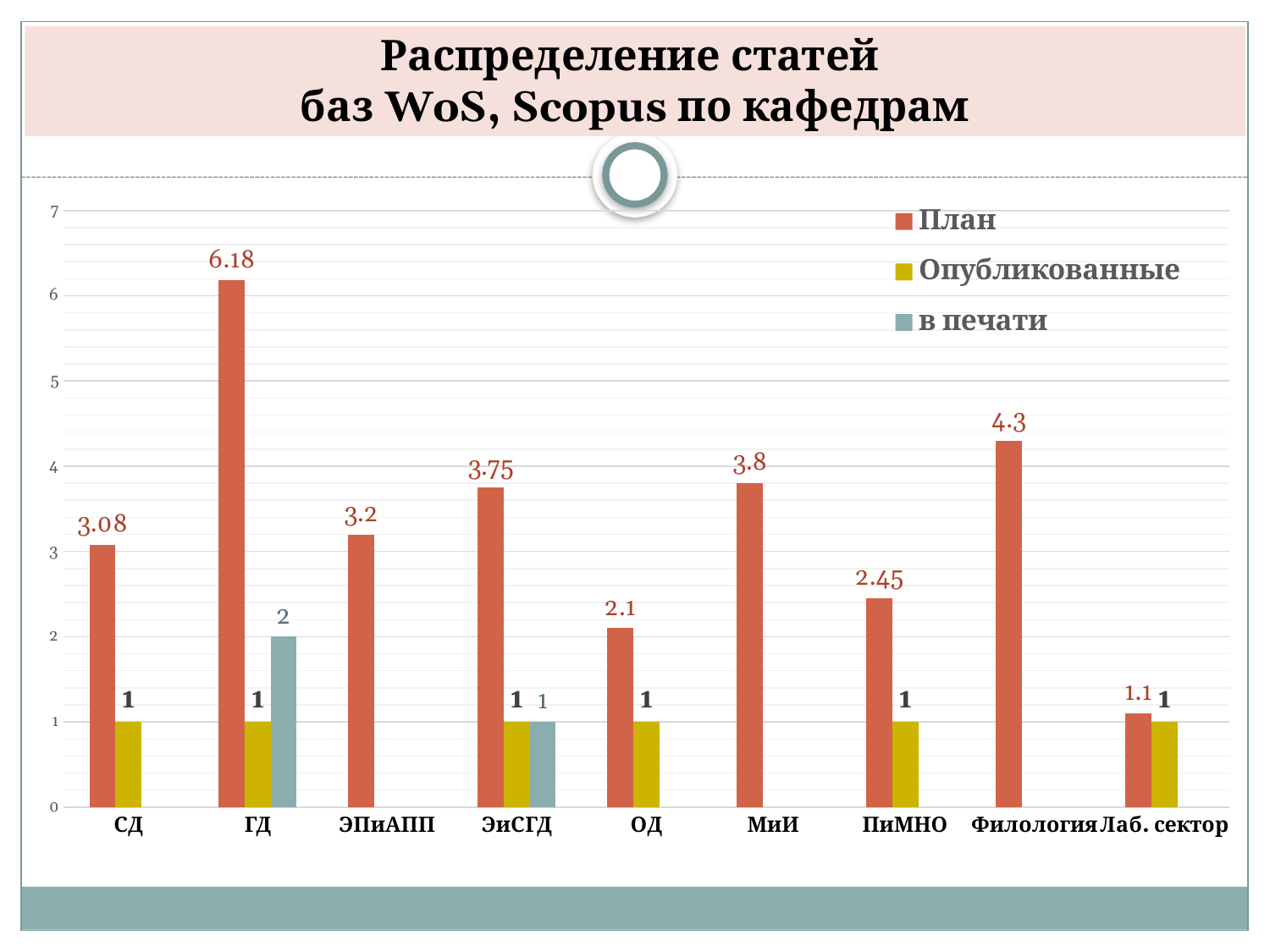

# Распределение статей баз WoS, Scopus по кафедрам

### Chart

| Category | План | Опубликованные | в печати |
|---|---|---|---|
| СД | 3.08 | 1.0 | None |
| ГД | 6.18 | 1.0 | 2.0 |
| ЭПиАПП | 3.2 | None | None |
| ЭиСГД | 3.75 | 1.0 | 1.0 |
| ОД | 2.1 | 1.0 | None |
| МиИ  | 3.8 | None | None |
| ПиМНО | 2.45 | 1.0 | None |
| Филология | 4.3 | None | None |
| Лаб. сектор | 1.1 | 1.0 | None |